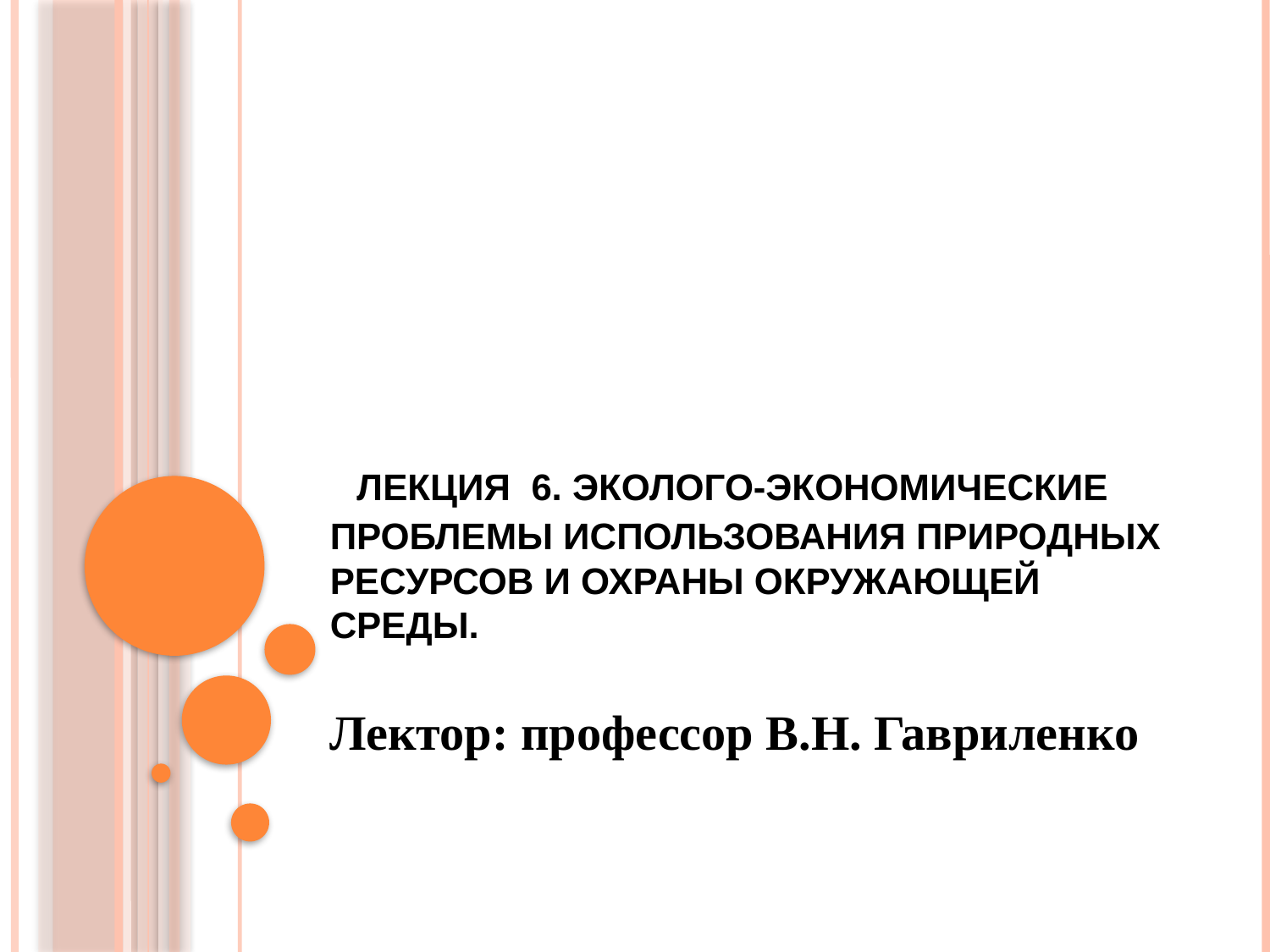

# Лекция  6. Эколого-экономические проблемы использования природных ресурсов и охраны окружающей среды.
Лектор: профессор В.Н. Гавриленко